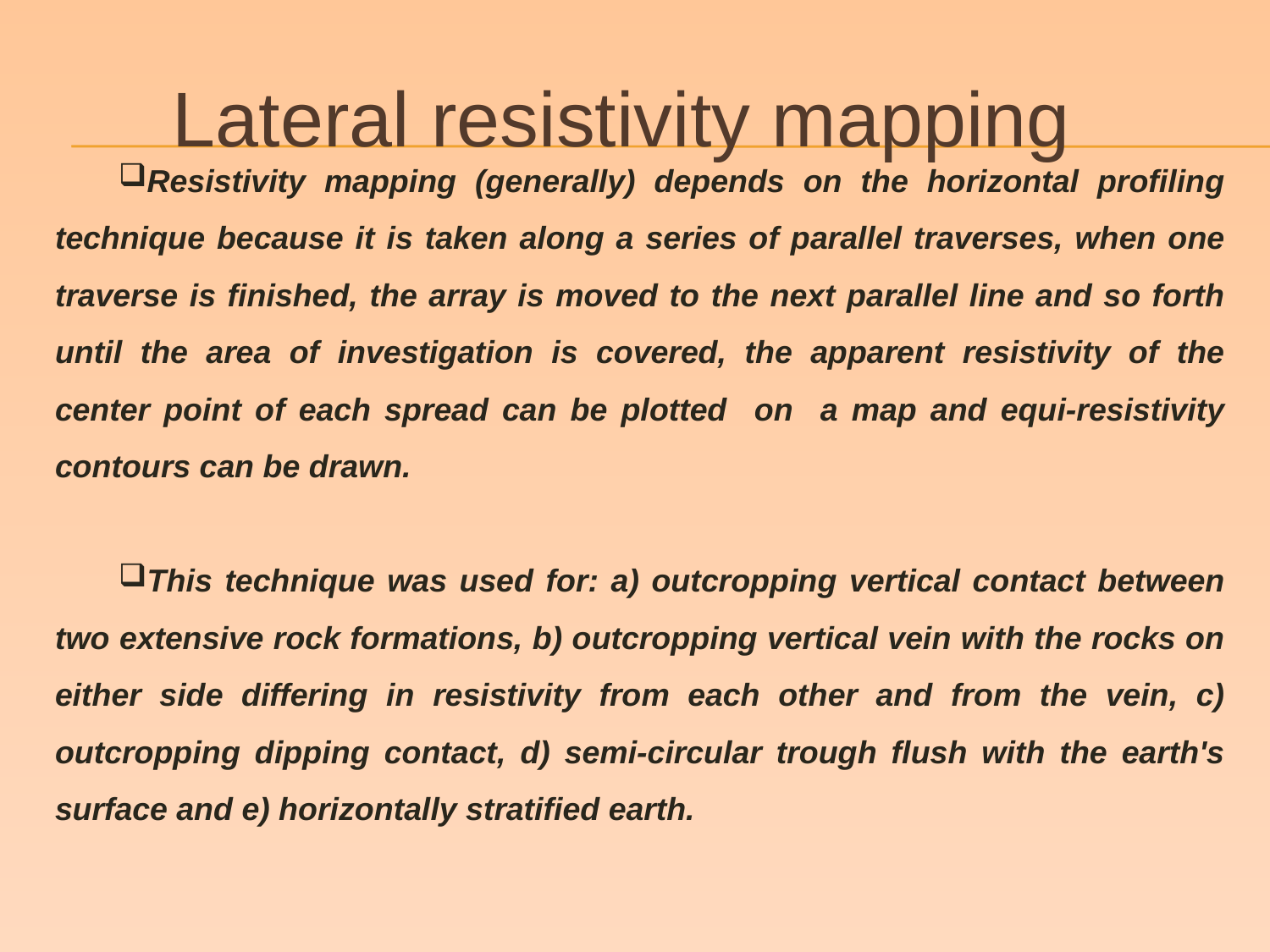

Lateral resistivity mapping
Resistivity mapping (generally) depends on the horizontal profiling technique because it is taken along a series of parallel traverses, when one traverse is finished, the array is moved to the next parallel line and so forth until the area of investigation is covered, the apparent resistivity of the center point of each spread can be plotted  on  a map and equi-resistivity contours can be drawn.

This technique was used for: a) outcropping vertical contact between two extensive rock formations, b) outcropping vertical vein with the rocks on either side differing in resistivity from each other and from the vein, c) outcropping dipping contact, d) semi-circular trough flush with the earth's surface and e) horizontally stratified earth.